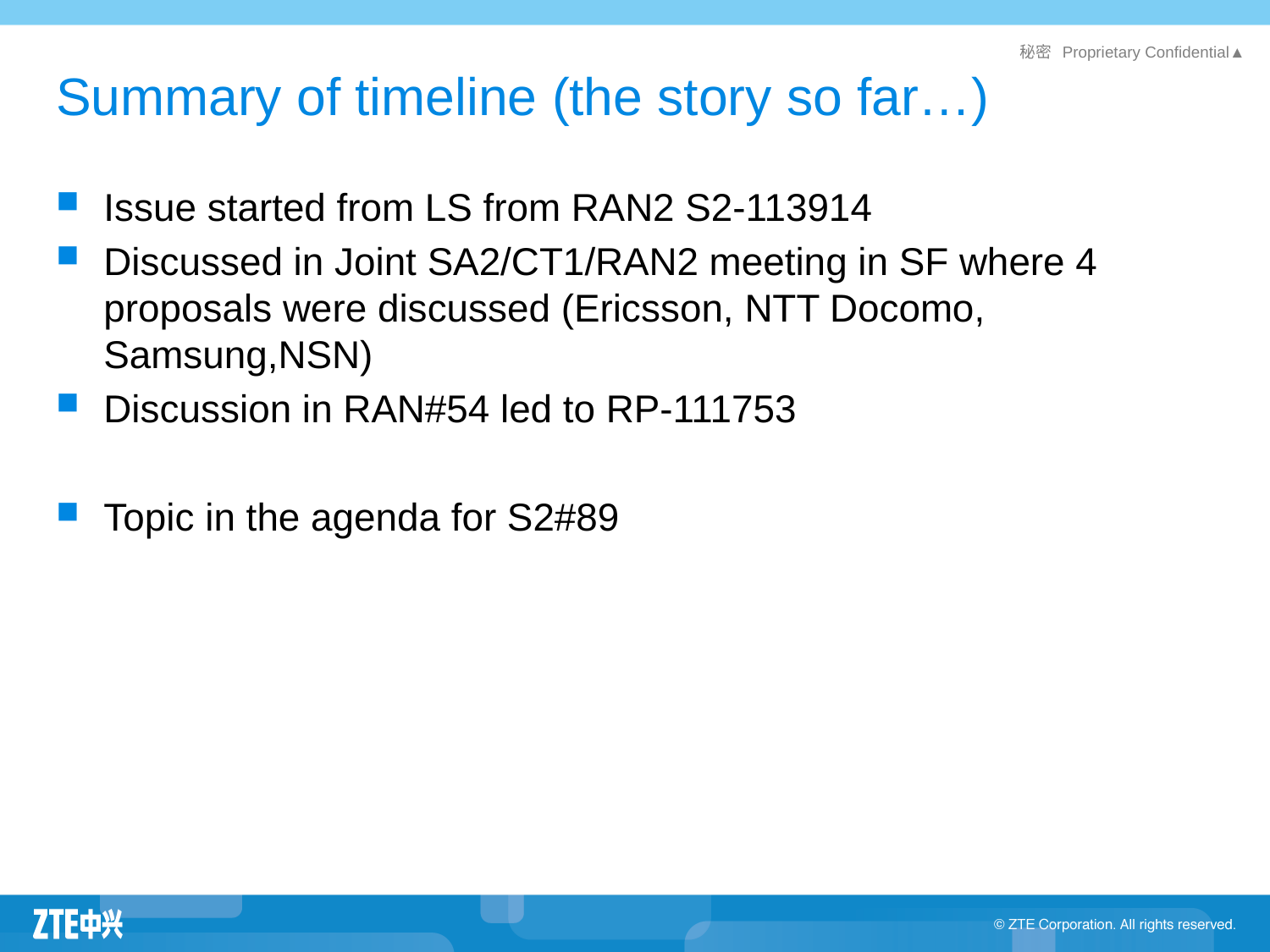

# Summary of timeline (the story so far…)
Issue started from LS from RAN2 S2-113914
Discussed in Joint SA2/CT1/RAN2 meeting in SF where 4 proposals were discussed (Ericsson, NTT Docomo, Samsung,NSN)
Discussion in RAN#54 led to RP-111753

Topic in the agenda for S2#89